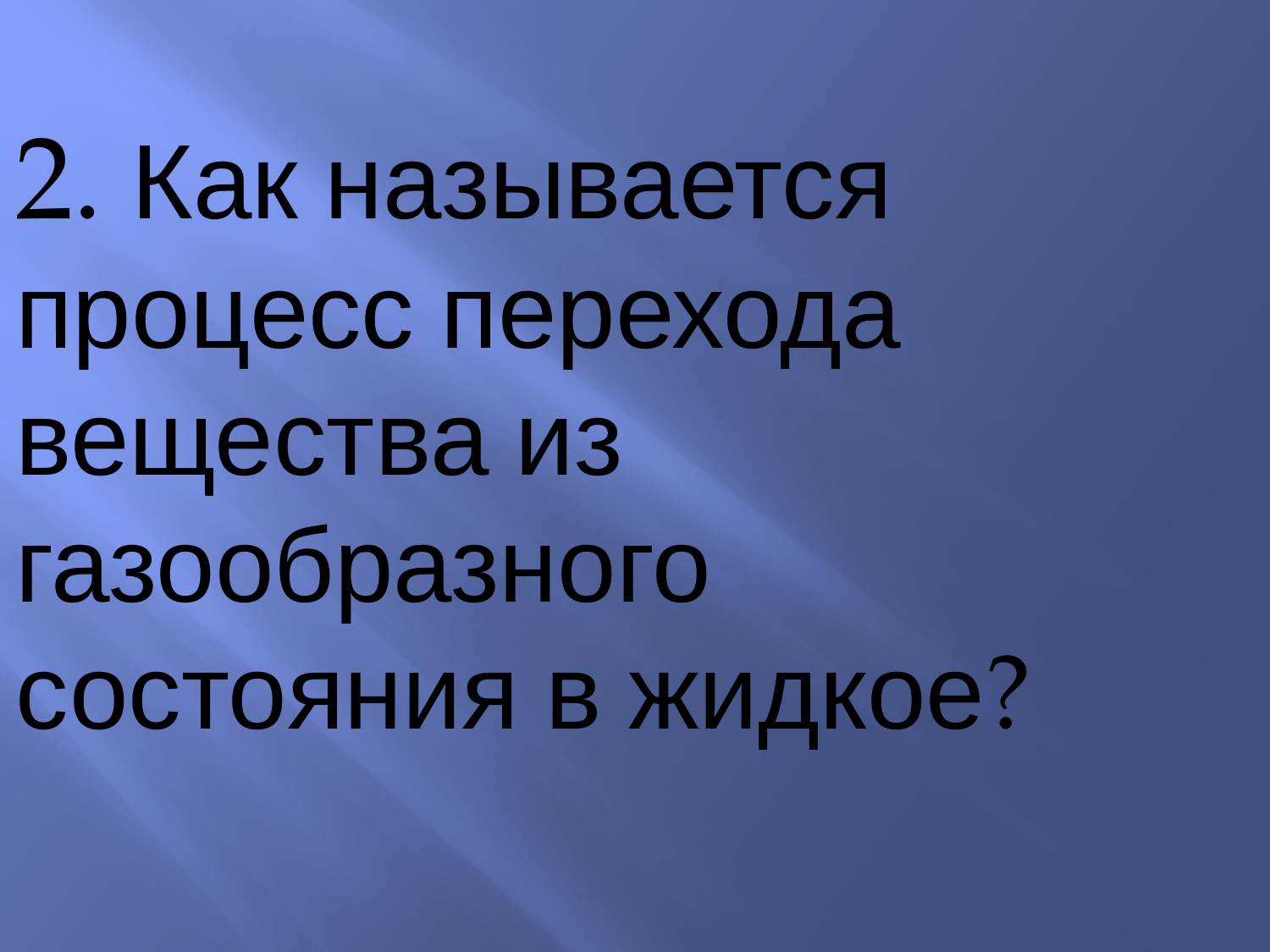

2. Как называется процесс перехода вещества из газообразного состояния в жидкое?